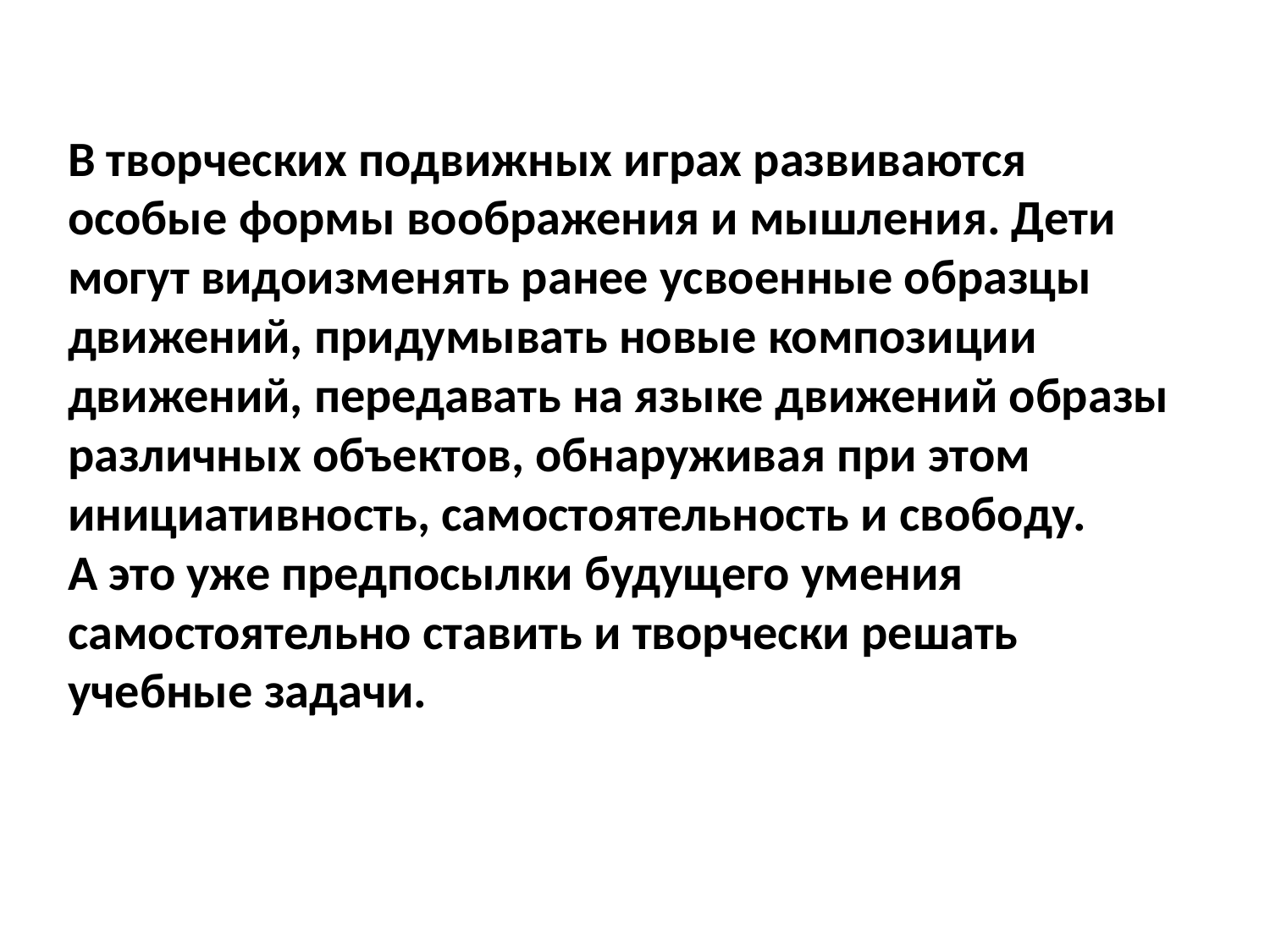

# В творческих подвижных играх развиваются особые формы воображения и мышления. Дети могут видоизменять ранее усвоенные образцы движений, придумывать новые композиции движений, передавать на языке движений образы различных объектов, обнаруживая при этом инициативность, самостоятельность и свободу. А это уже предпосылки будущего умения самостоятельно ставить и творчески решать учебные задачи.